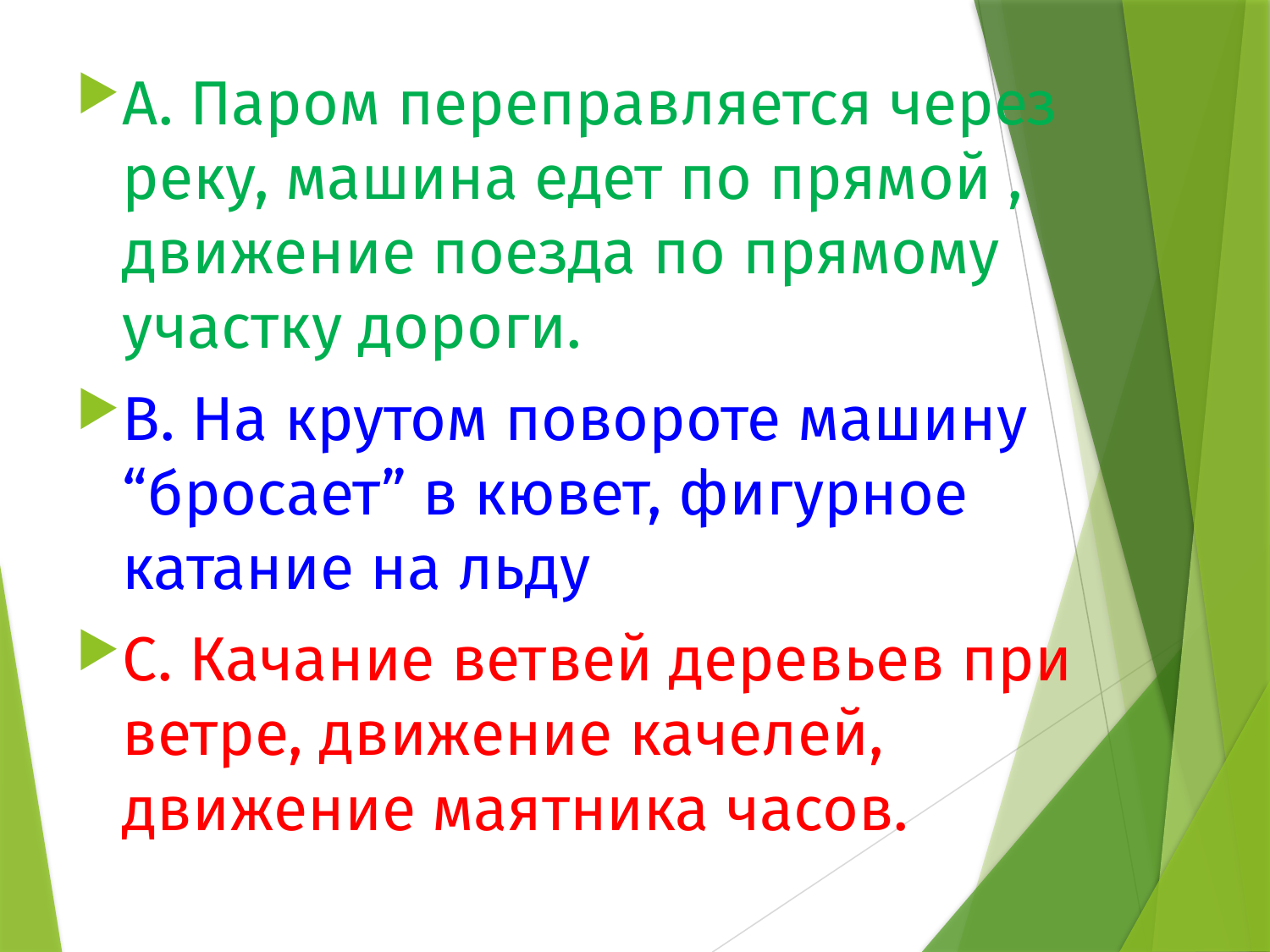

А. Паром переправляется через реку, машина едет по прямой , движение поезда по прямому участку дороги.
В. На крутом повороте машину “бросает” в кювет, фигурное катание на льду
С. Качание ветвей деревьев при ветре, движение качелей,  движение маятника часов.